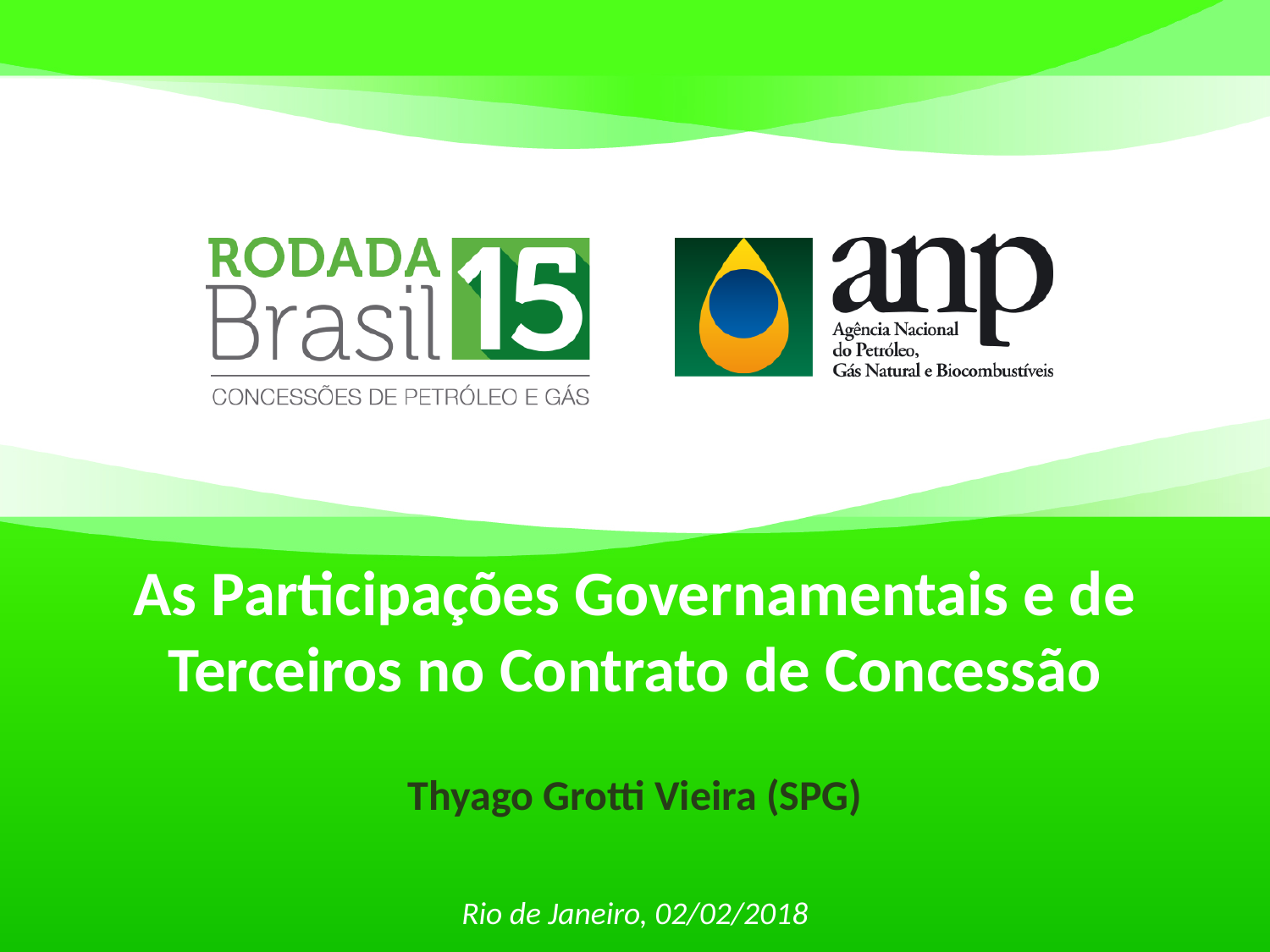

As Participações Governamentais e de Terceiros no Contrato de Concessão
Thyago Grotti Vieira (SPG)
Rio de Janeiro, 02/02/2018